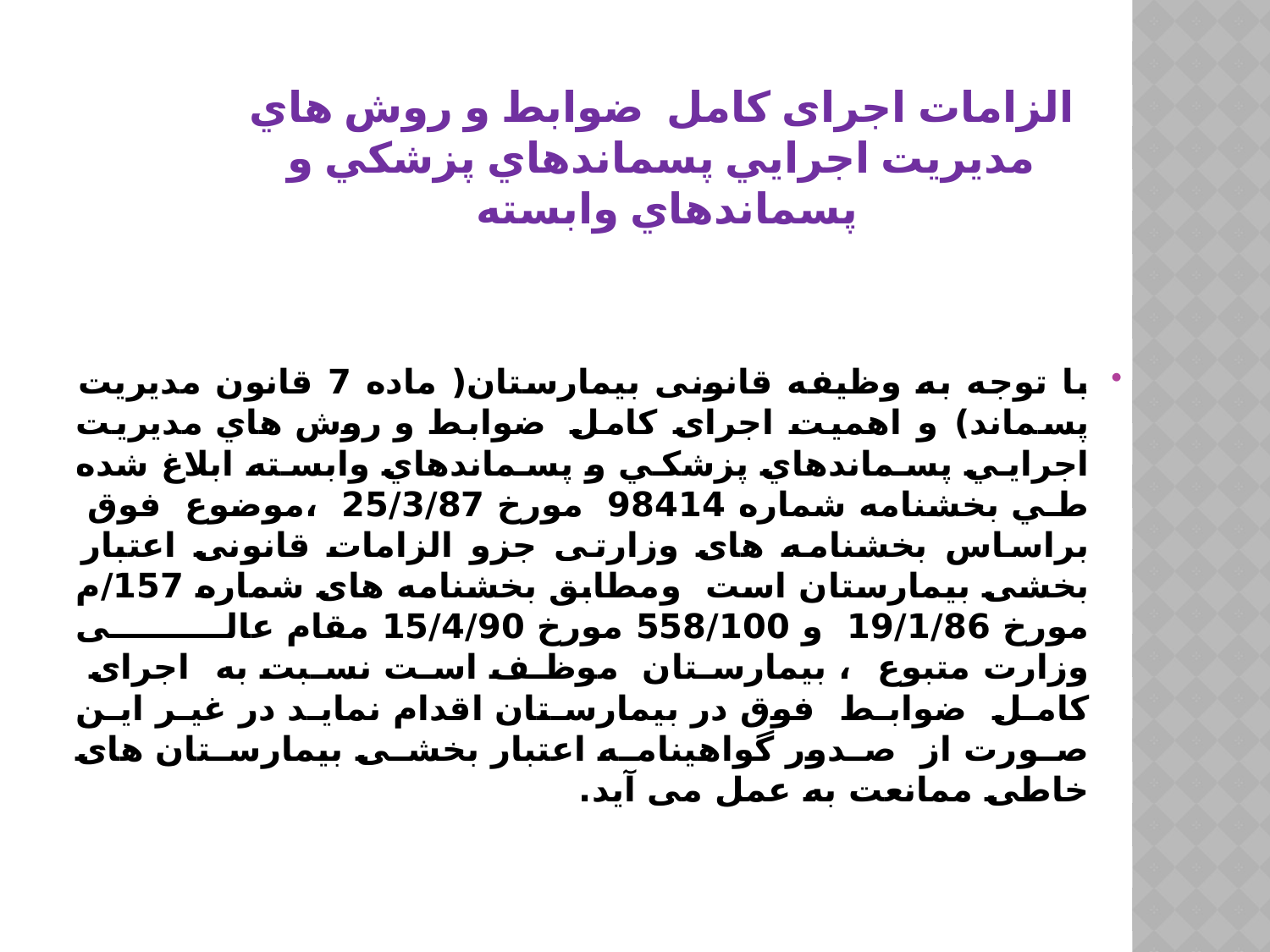

# الزامات اجرای کامل  ضوابط و روش هاي مديريت اجرايي پسماندهاي پزشكي و پسماندهاي وابسته

با توجه به وظیفه قانونی بیمارستان( ماده 7 قانون مدیریت پسماند) و اهمیت اجرای کامل  ضوابط و روش هاي مديريت اجرايي پسماندهاي پزشكي و پسماندهاي وابسته ابلاغ شده طي بخشنامه شماره 98414  مورخ 25/3/87 ،موضوع فوق براساس بخشنامه های وزارتی جزو الزامات قانونی اعتبار بخشی بیمارستان است  ومطابق بخشنامه های شماره 157/م مورخ 19/1/86  و 558/100 مورخ 15/4/90 مقام عالی وزارت متبوع ، بیمارستان  موظف است نسبت به اجرای کامل ضوابط فوق در بیمارستان اقدام نماید در غیر این صورت از  صدور گواهینامه اعتبار بخشی بیمارستان های خاطی ممانعت به عمل می آید.